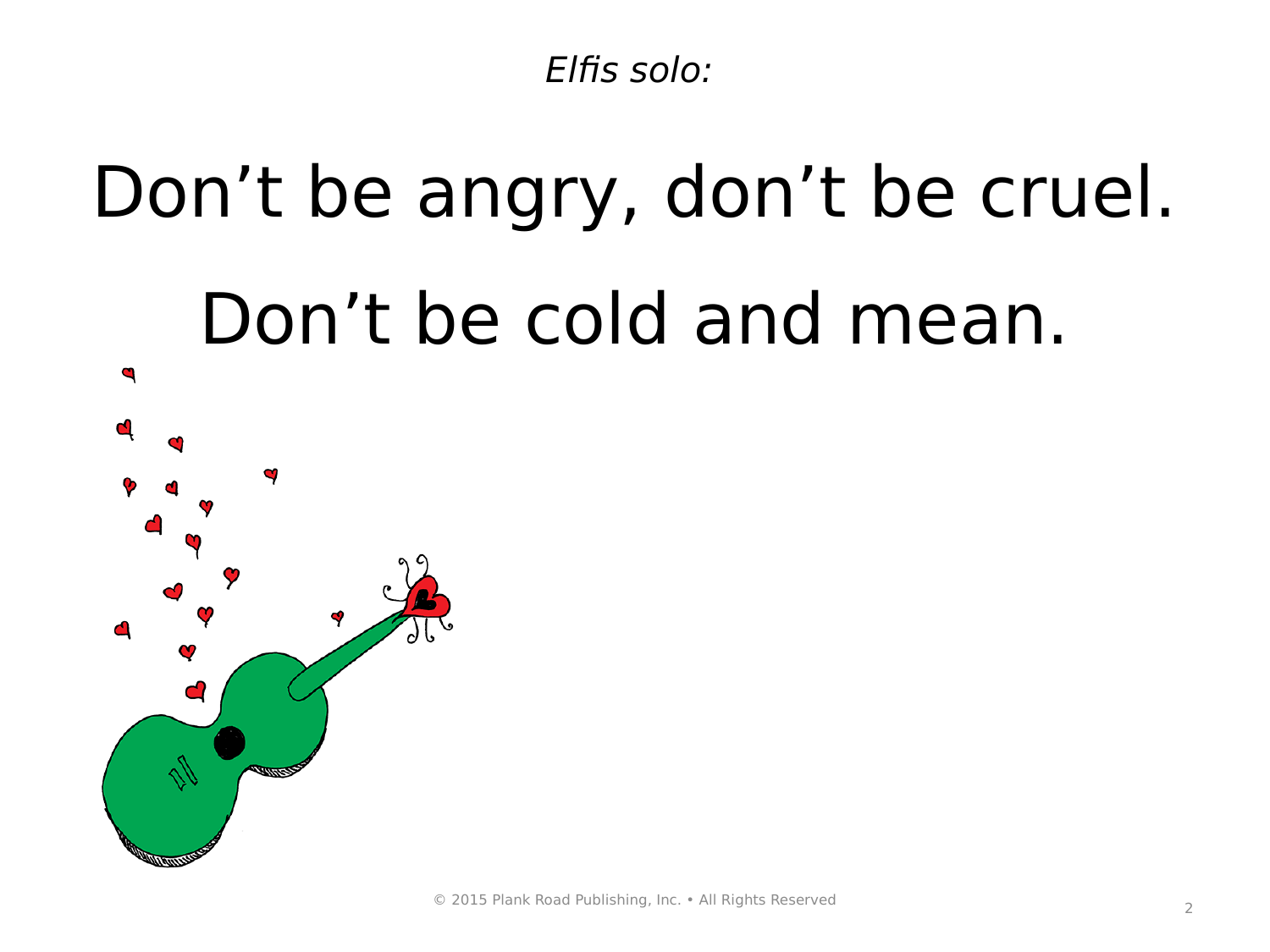

Elfis solo:
Don’t be angry, don’t be cruel. Don’t be cold and mean.
2